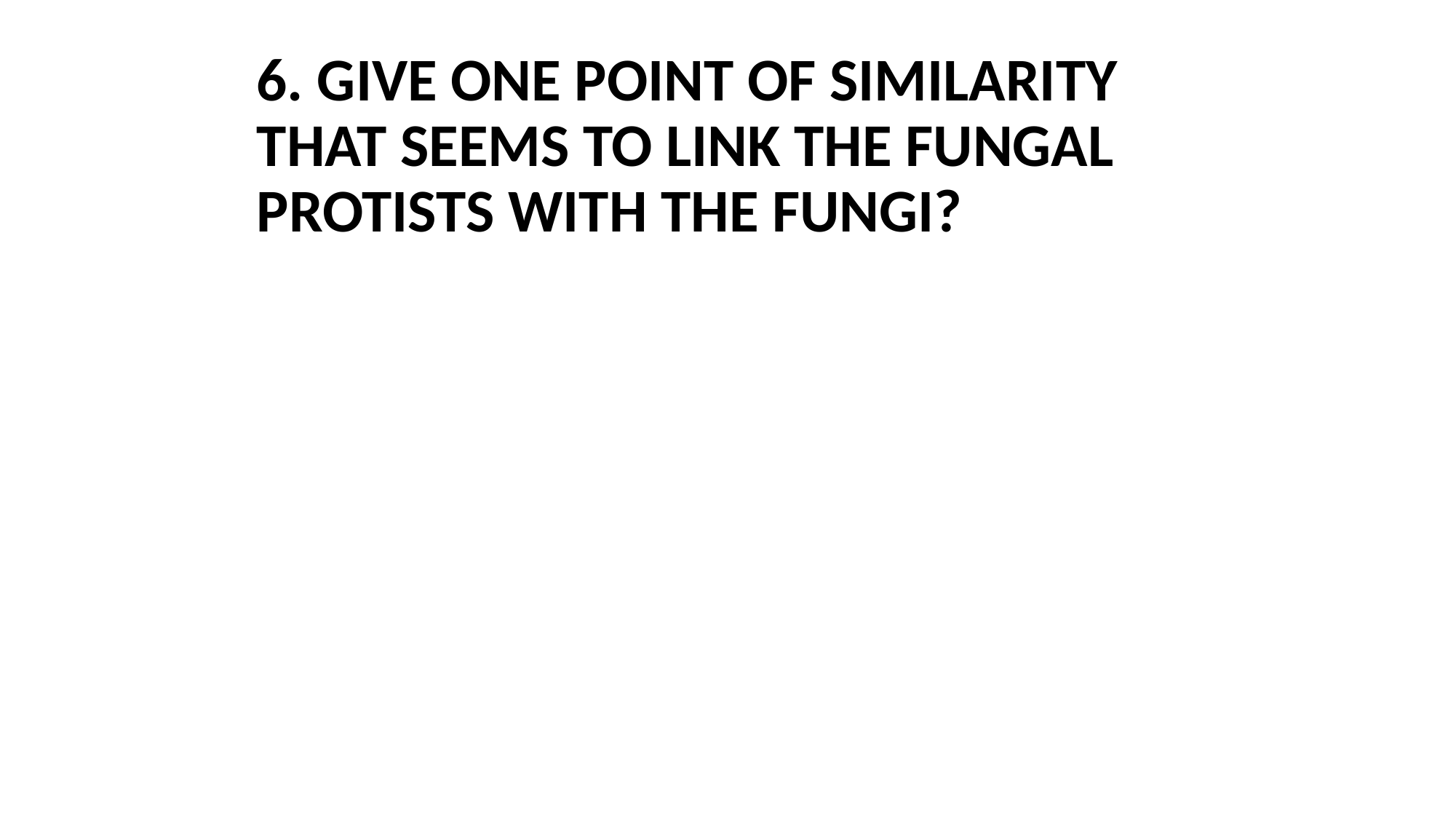

6. GIVE ONE POINT OF SIMILARITY THAT SEEMS TO LINK THE FUNGAL PROTISTS WITH THE FUNGI?